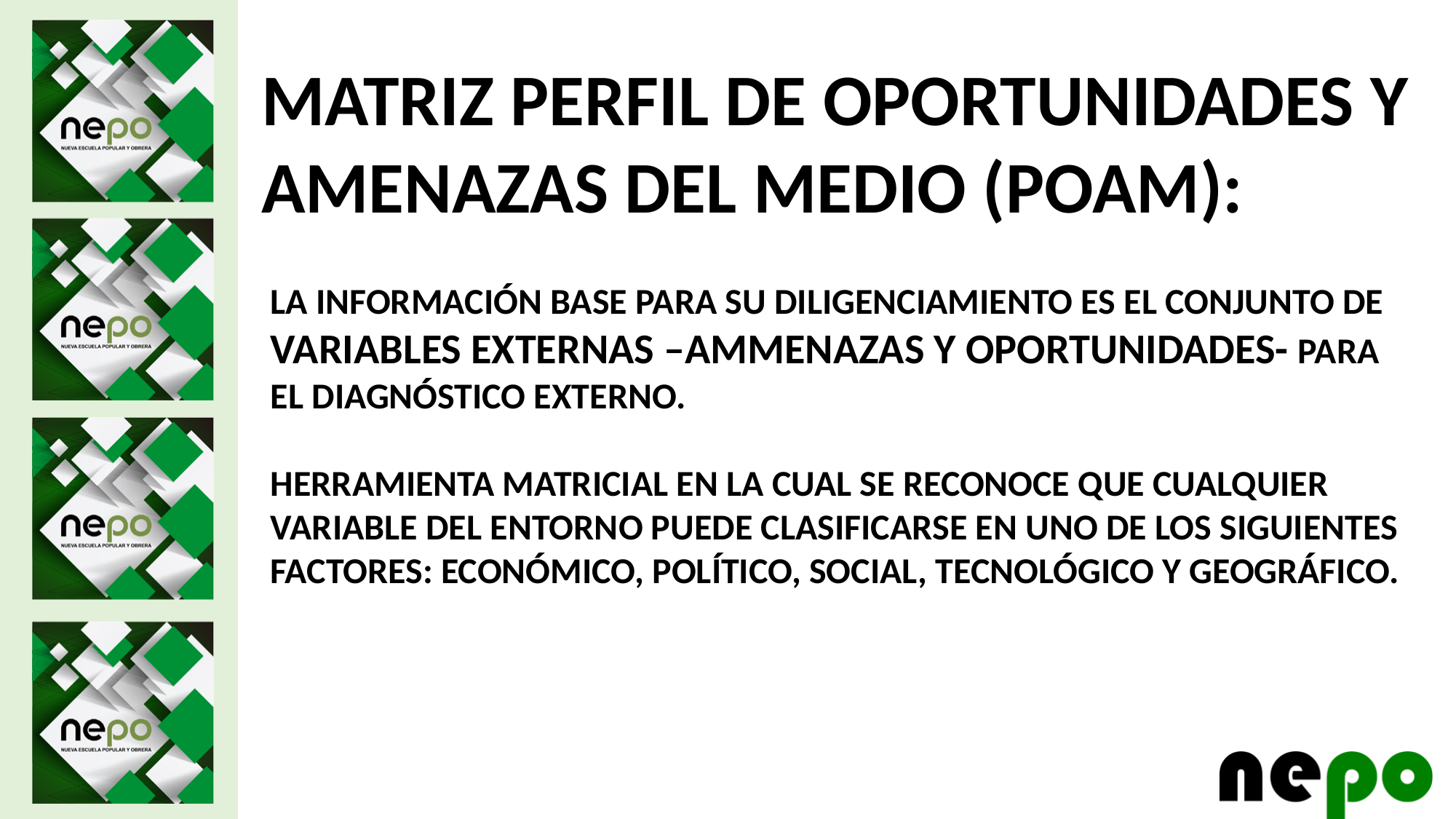

MATRIZ PERFIL DE OPORTUNIDADES Y AMENAZAS DEL MEDIO (POAM):
LA INFORMACIÓN BASE PARA SU DILIGENCIAMIENTO ES EL CONJUNTO DE VARIABLES EXTERNAS –AMMENAZAS Y OPORTUNIDADES- PARA EL DIAGNÓSTICO EXTERNO.

HERRAMIENTA MATRICIAL EN LA CUAL SE RECONOCE QUE CUALQUIER VARIABLE DEL ENTORNO PUEDE CLASIFICARSE EN UNO DE LOS SIGUIENTES FACTORES: ECONÓMICO, POLÍTICO, SOCIAL, TECNOLÓGICO Y GEOGRÁFICO.